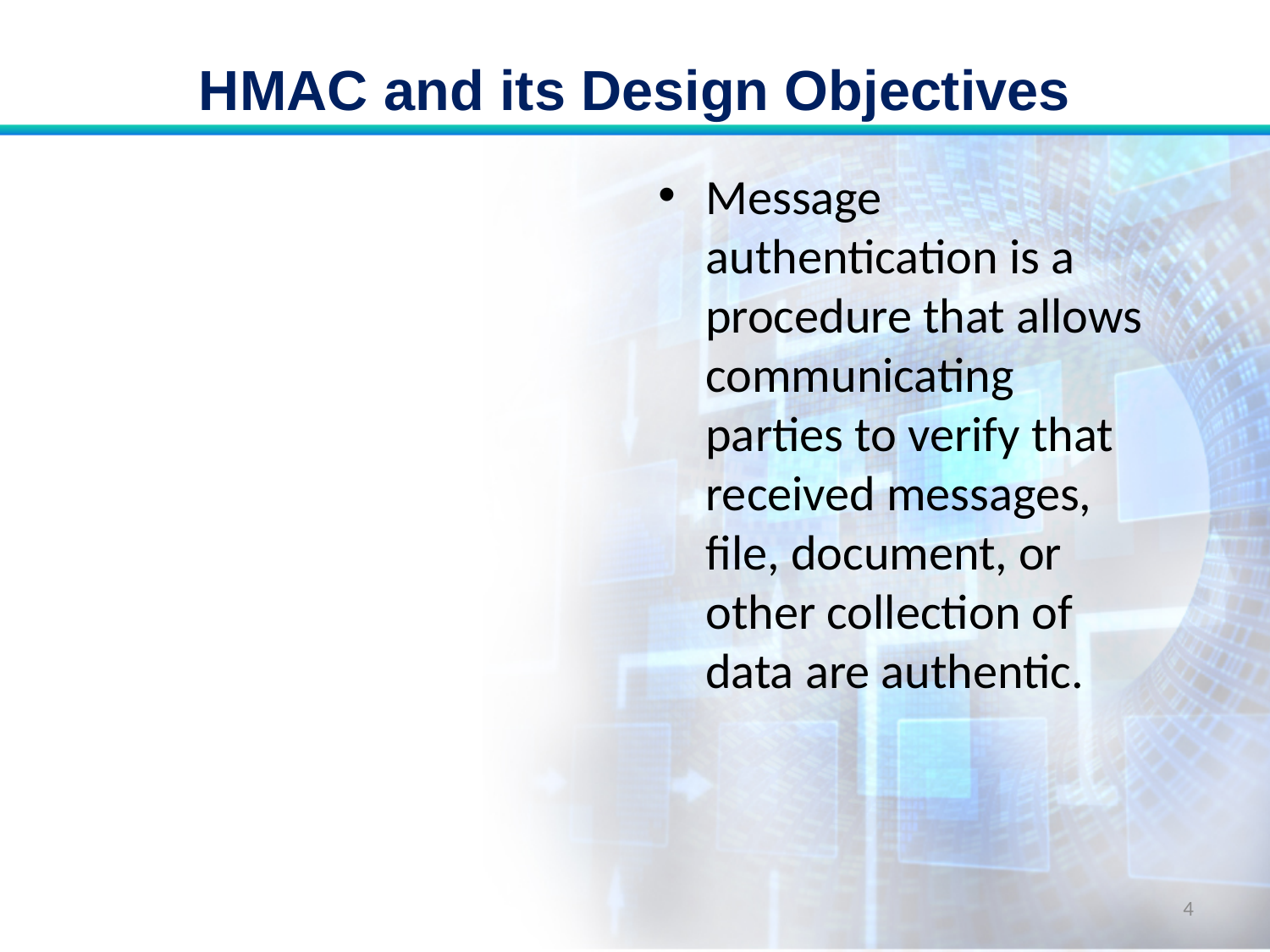

# HMAC and its Design Objectives
Message authentication is a procedure that allows communicating parties to verify that received messages, file, document, or other collection of data are authentic.

4